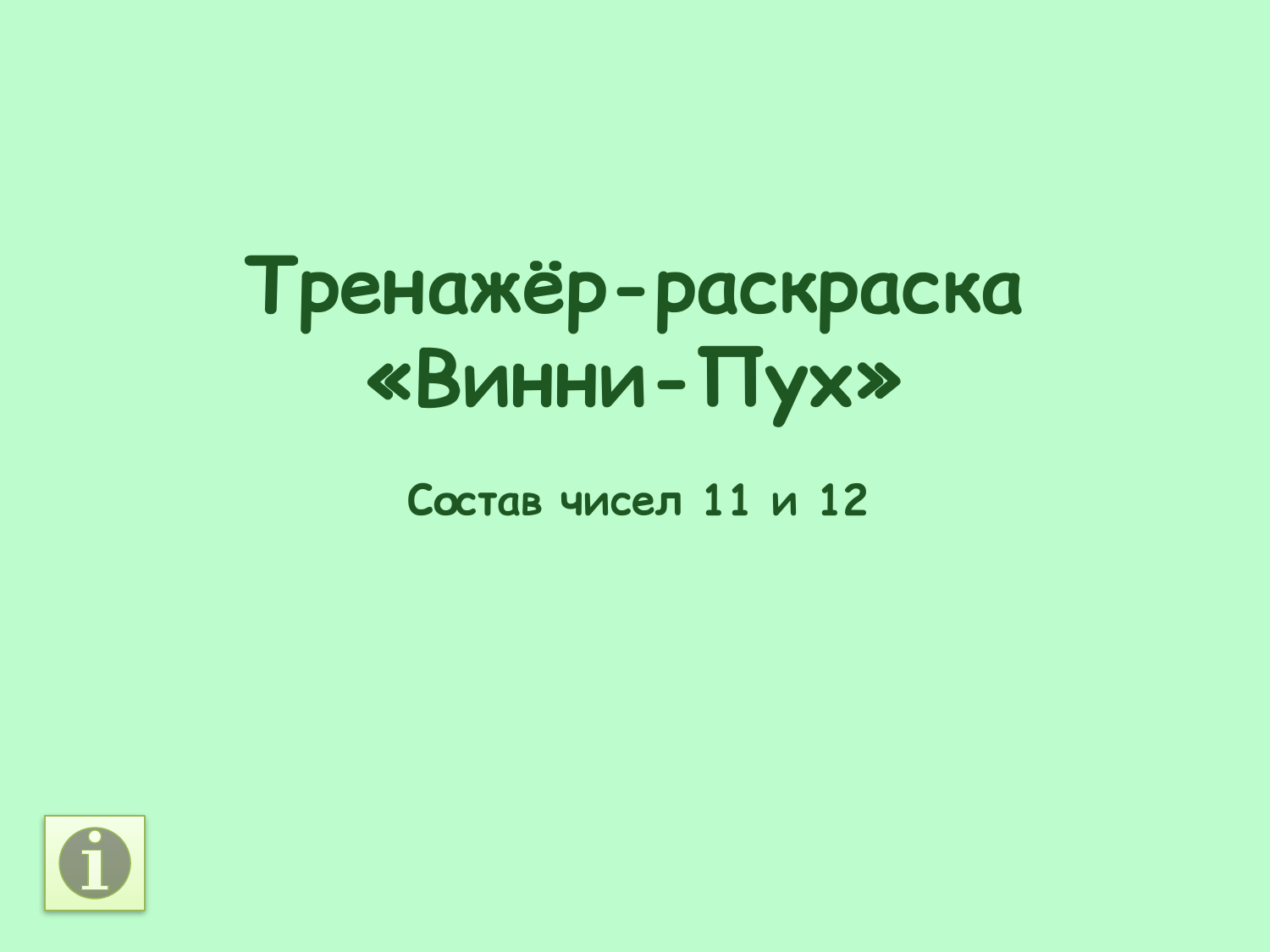

# Тренажёр-раскраска «Винни-Пух»
Состав чисел 11 и 12